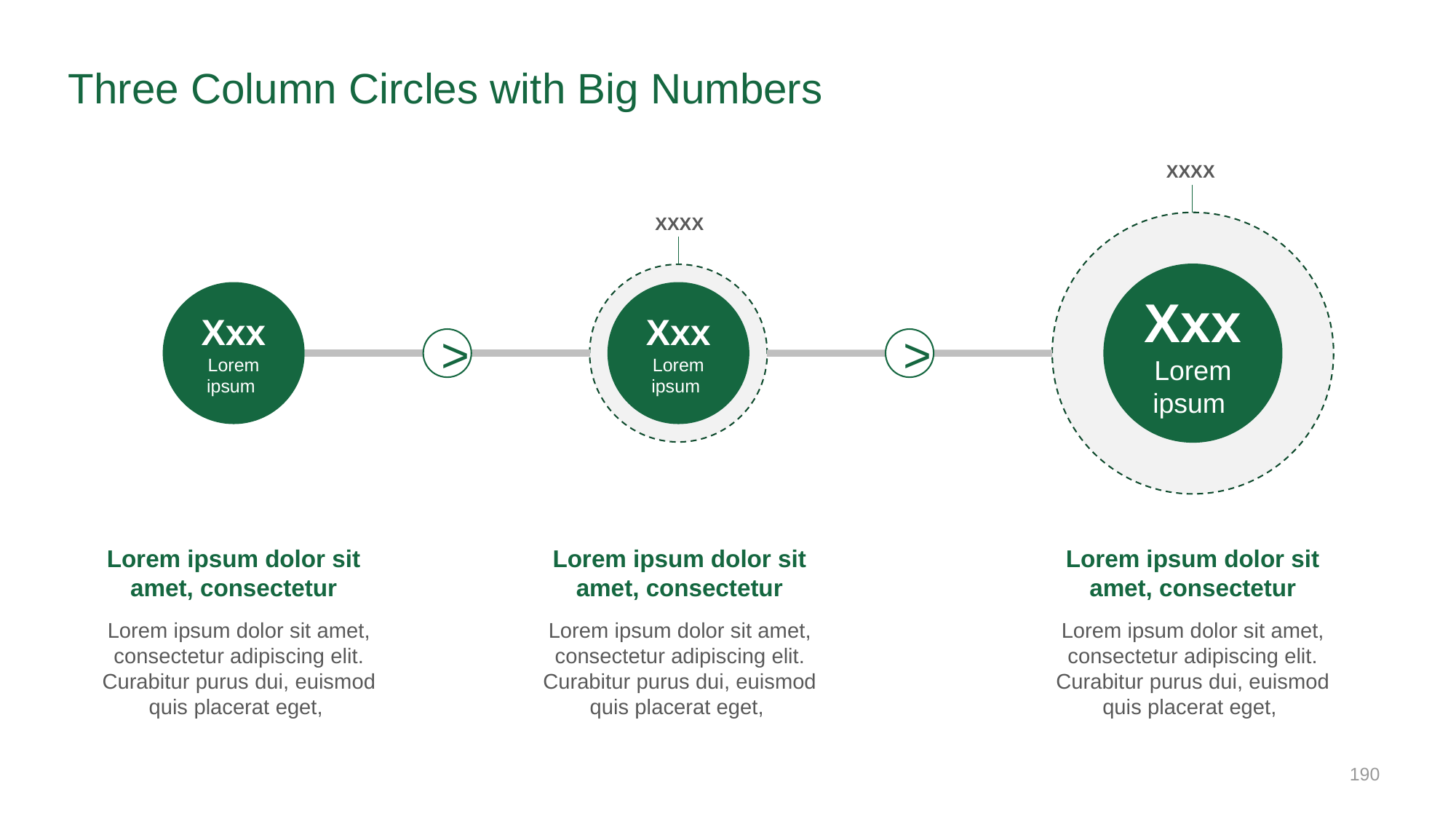

# Three Column Circles with Big Numbers
XXXX
XXXX

Xxx
Lorem ipsum
Xxx
Lorem ipsum
Xxx
Lorem ipsum
>
>
Lorem ipsum dolor sit amet, consectetur
Lorem ipsum dolor sit amet, consectetur
Lorem ipsum dolor sit amet, consectetur
Lorem ipsum dolor sit amet, consectetur adipiscing elit. Curabitur purus dui, euismod quis placerat eget,
Lorem ipsum dolor sit amet, consectetur adipiscing elit. Curabitur purus dui, euismod quis placerat eget,
Lorem ipsum dolor sit amet, consectetur adipiscing elit. Curabitur purus dui, euismod quis placerat eget,
190